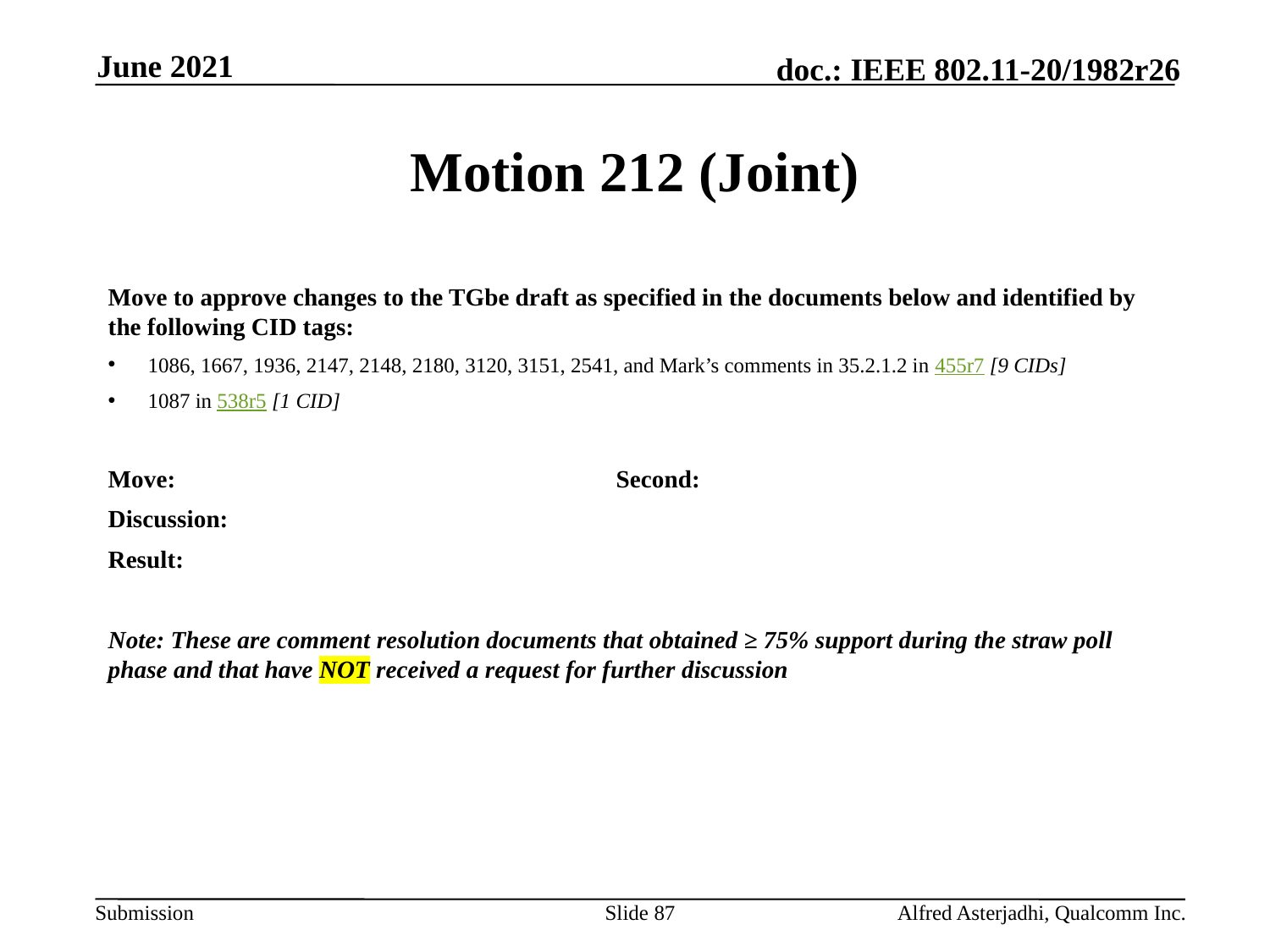

June 2021
# Motion 212 (Joint)
Move to approve changes to the TGbe draft as specified in the documents below and identified by the following CID tags:
1086, 1667, 1936, 2147, 2148, 2180, 3120, 3151, 2541, and Mark’s comments in 35.2.1.2 in 455r7 [9 CIDs]
1087 in 538r5 [1 CID]

Move:  				Second:
Discussion:
Result:

Note: These are comment resolution documents that obtained ≥ 75% support during the straw poll phase and that have NOT received a request for further discussion
Slide 87
Alfred Asterjadhi, Qualcomm Inc.